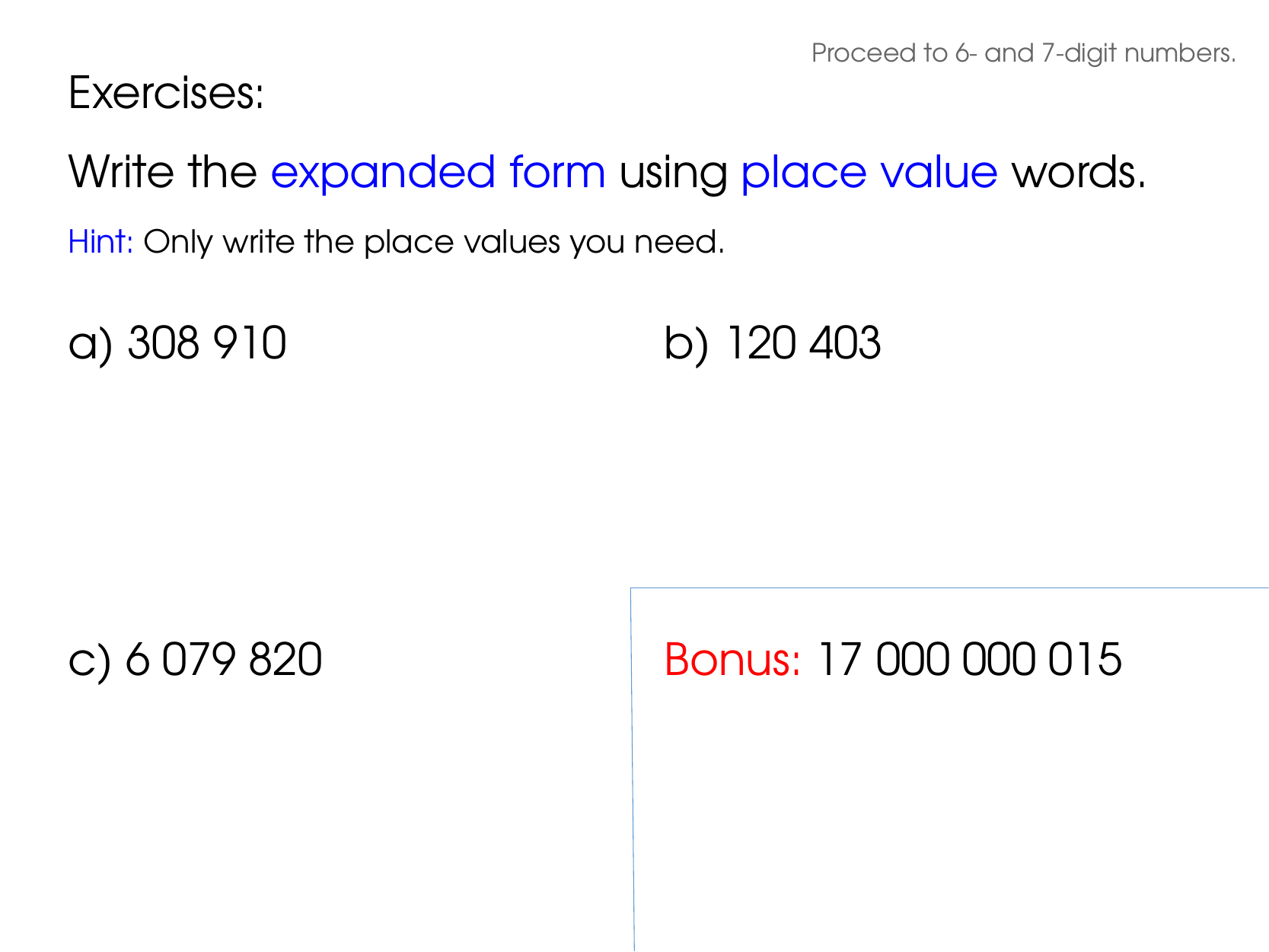

Proceed to 6- and 7-digit numbers.
Exercises:
Write the expanded form using place value words.
Hint: Only write the place values you need.
a) 308 910
b) 120 403
c) 6 079 820
Bonus: 17 000 000 015